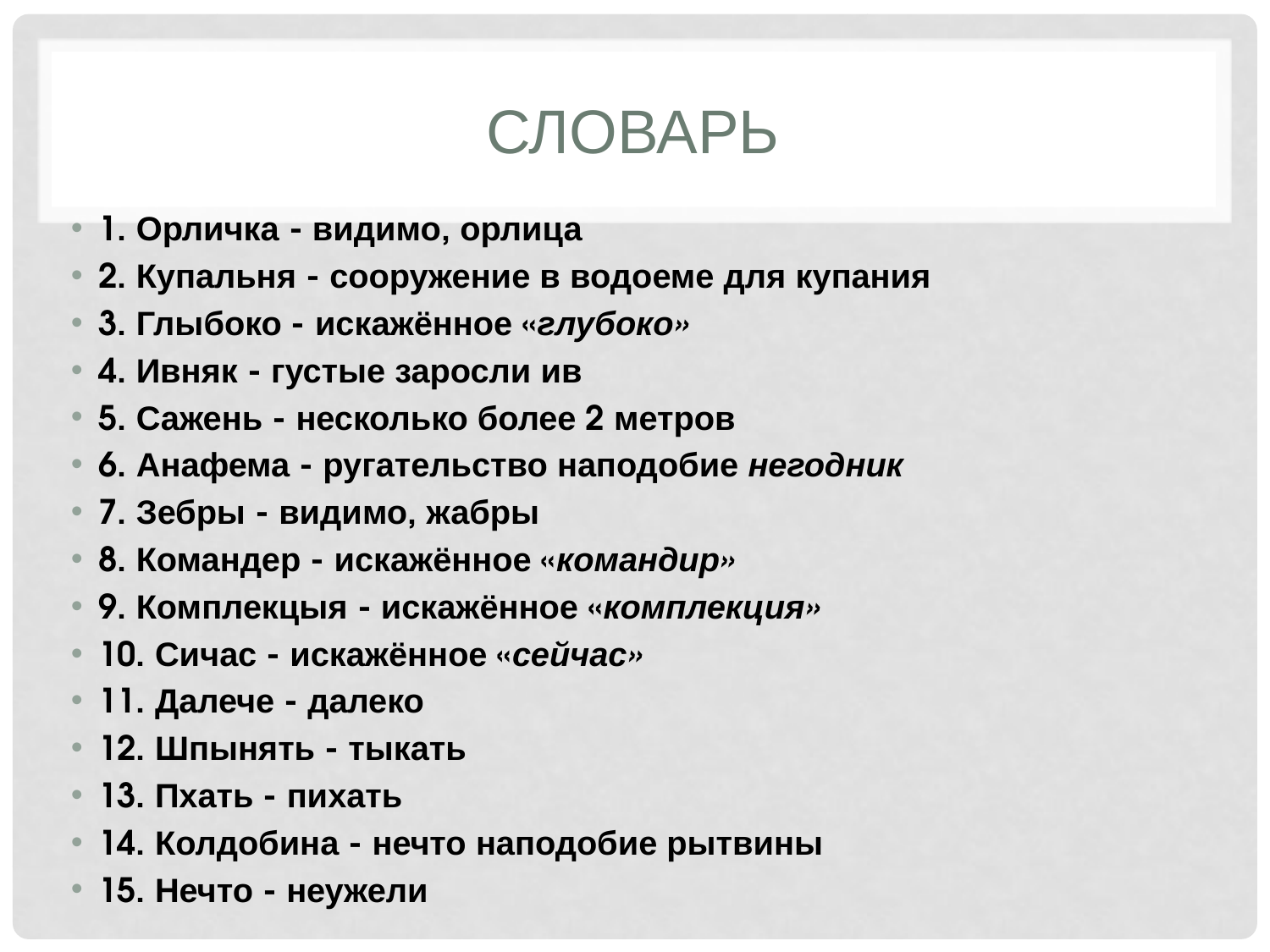

# Словарь
1. Орличка - видимо, орлица
2. Купальня - сооружение в водоеме для купания
3. Глыбоко - искажённое «глубоко»
4. Ивняк - густые заросли ив
5. Сажень - несколько более 2 метров
6. Анафема - ругательство наподобие негодник
7. Зебры - видимо, жабры
8. Командер - искажённое «командир»
9. Комплекцыя - искажённое «комплекция»
10. Сичас - искажённое «сейчас»
11. Далече - далеко
12. Шпынять - тыкать
13. Пхать - пихать
14. Колдобина - нечто наподобие рытвины
15. Нечто - неужели